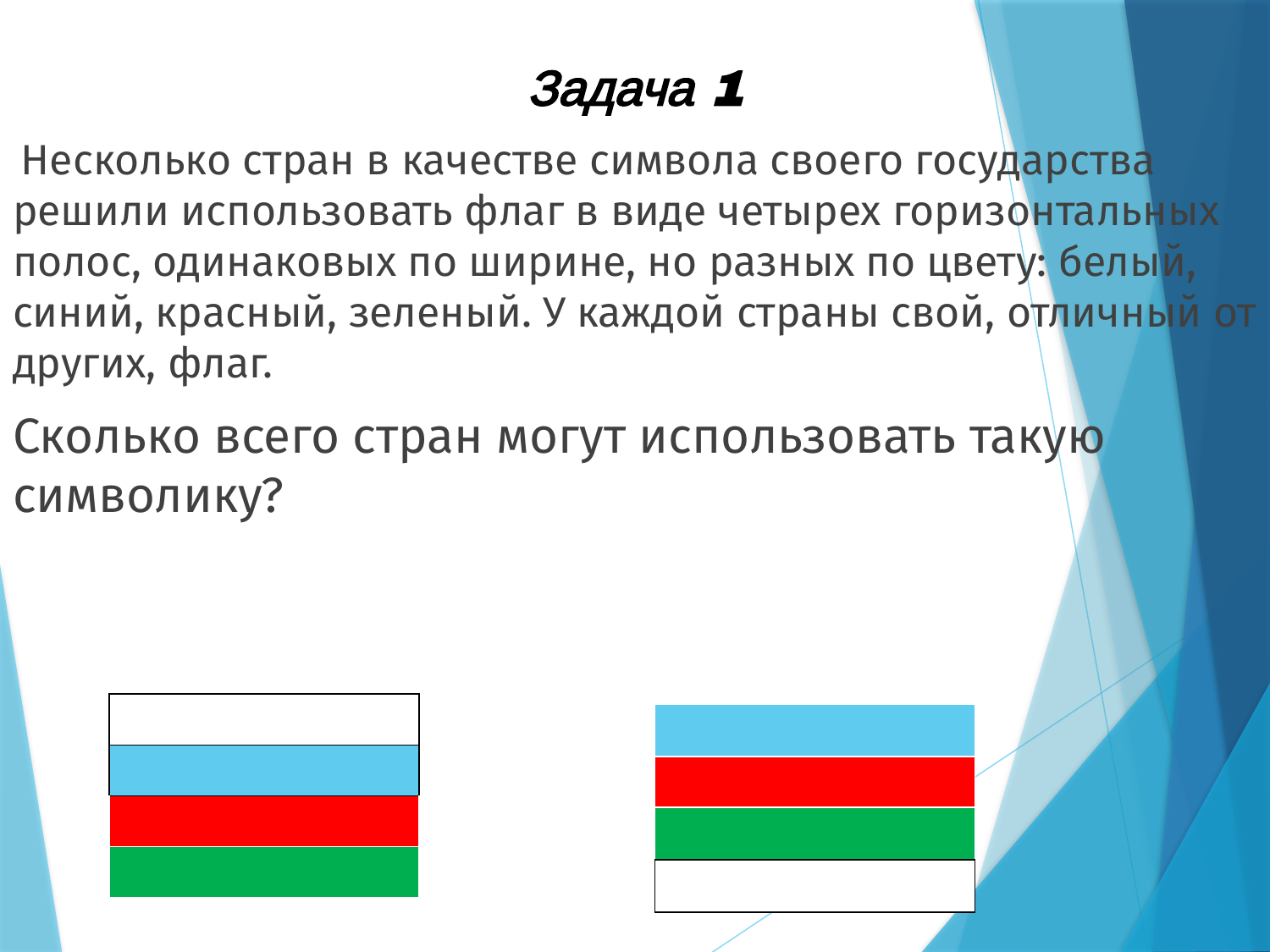

Задача 1
 Несколько стран в качестве символа своего государства решили использовать флаг в виде четырех горизонтальных полос, одинаковых по ширине, но разных по цвету: белый, синий, красный, зеленый. У каждой страны свой, отличный от других, флаг.
Сколько всего стран могут использовать такую символику?

|  |
| --- |
|  |
|  |
|  |
|  |
| --- |
|  |
|  |
|  |